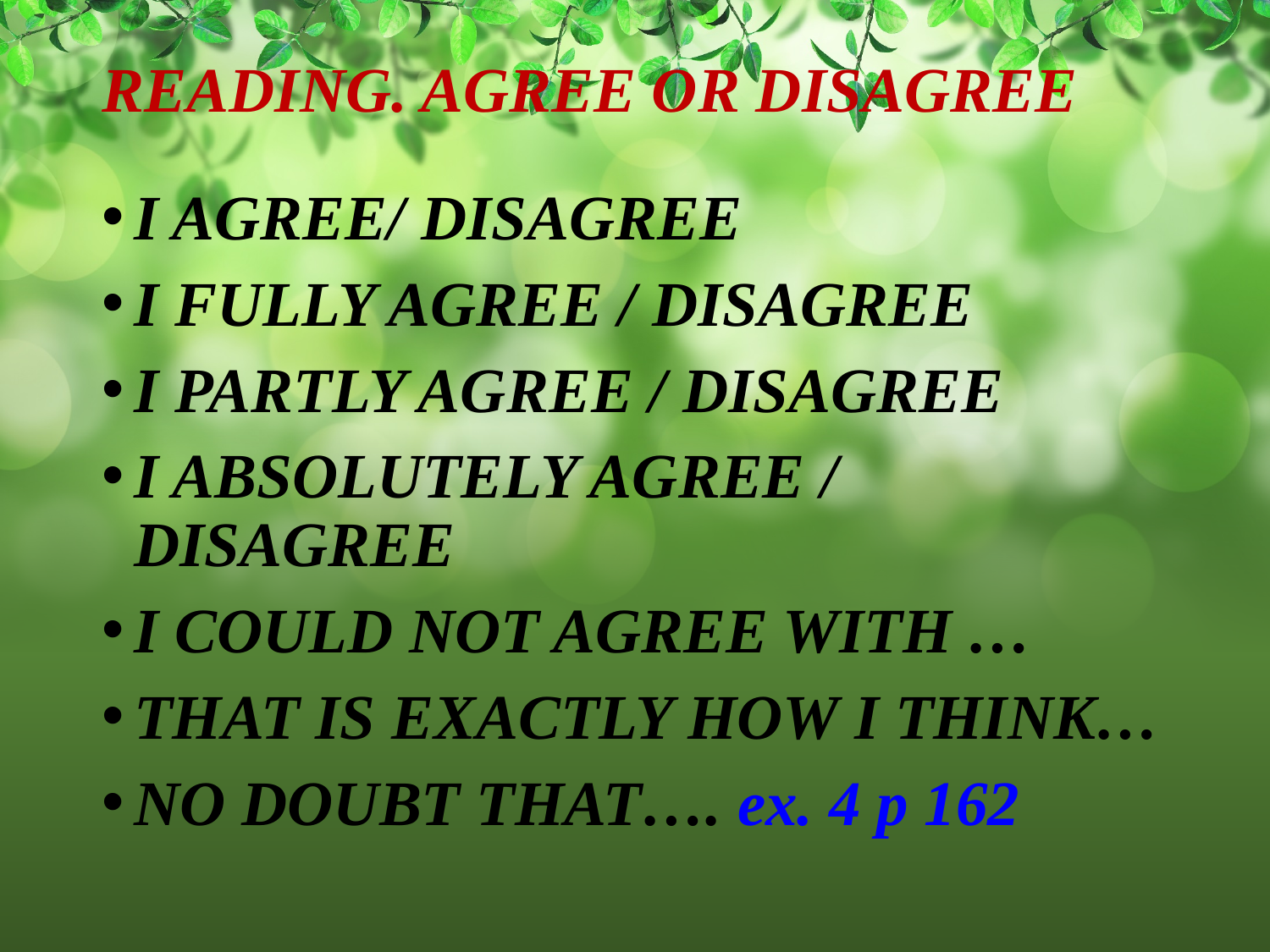

# READING. AGREE OR DISAGREE
I AGREE/ DISAGREE
I FULLY AGREE / DISAGREE
I PARTLY AGREE / DISAGREE
I ABSOLUTELY AGREE / DISAGREE
I COULD NOT AGREE WITH …
THAT IS EXACTLY HOW I THINK…
NO DOUBT THAT…. ex. 4 p 162